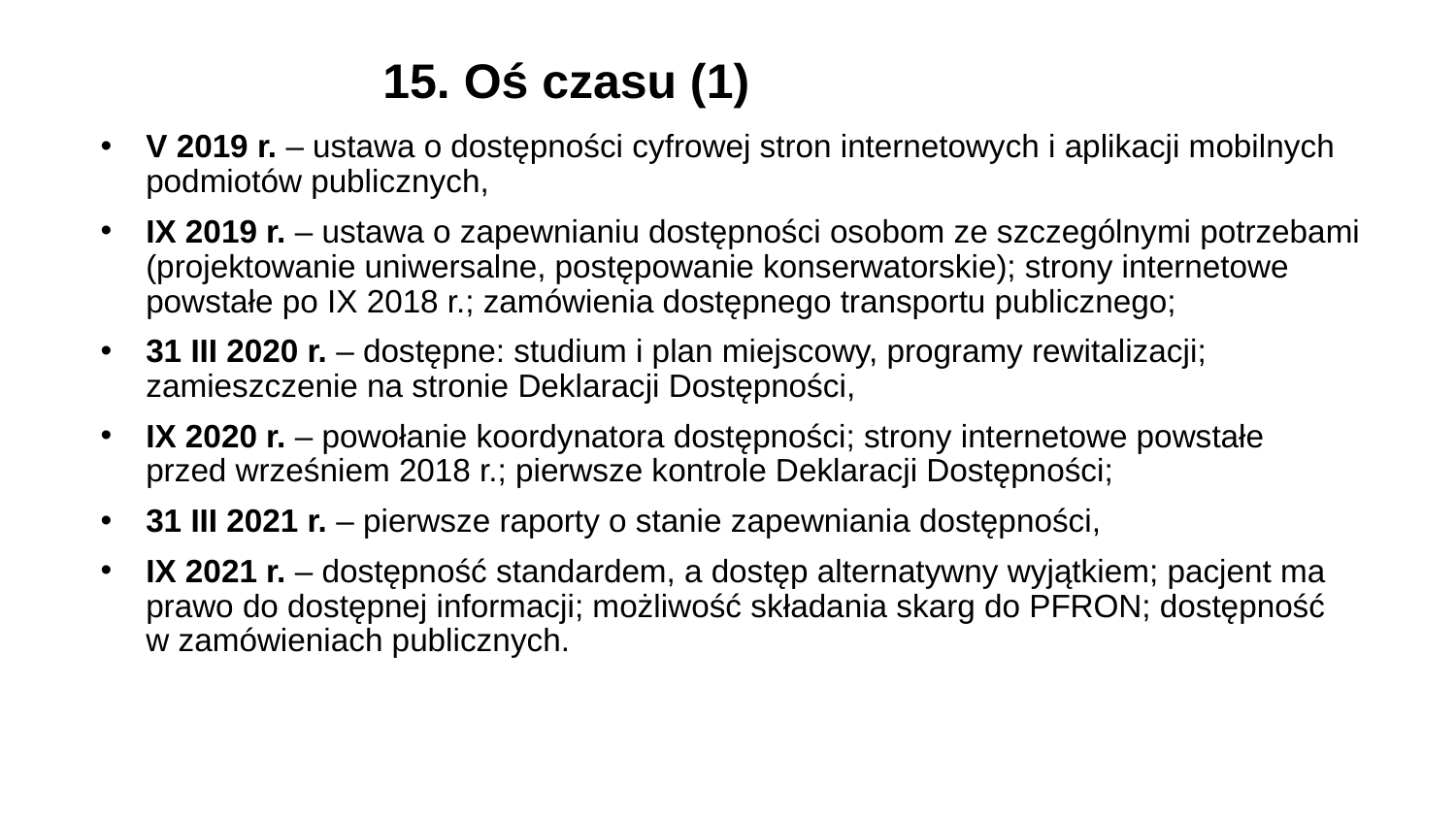

15. Oś czasu (1)
V 2019 r. – ustawa o dostępności cyfrowej stron internetowych i aplikacji mobilnych podmiotów publicznych,
IX 2019 r. – ustawa o zapewnianiu dostępności osobom ze szczególnymi potrzebami (projektowanie uniwersalne, postępowanie konserwatorskie); strony internetowe powstałe po IX 2018 r.; zamówienia dostępnego transportu publicznego;
31 III 2020 r. – dostępne: studium i plan miejscowy, programy rewitalizacji; zamieszczenie na stronie Deklaracji Dostępności,
IX 2020 r. – powołanie koordynatora dostępności; strony internetowe powstałe
przed wrześniem 2018 r.; pierwsze kontrole Deklaracji Dostępności;
31 III 2021 r. – pierwsze raporty o stanie zapewniania dostępności,
IX 2021 r. – dostępność standardem, a dostęp alternatywny wyjątkiem; pacjent ma prawo do dostępnej informacji; możliwość składania skarg do PFRON; dostępność
w zamówieniach publicznych.